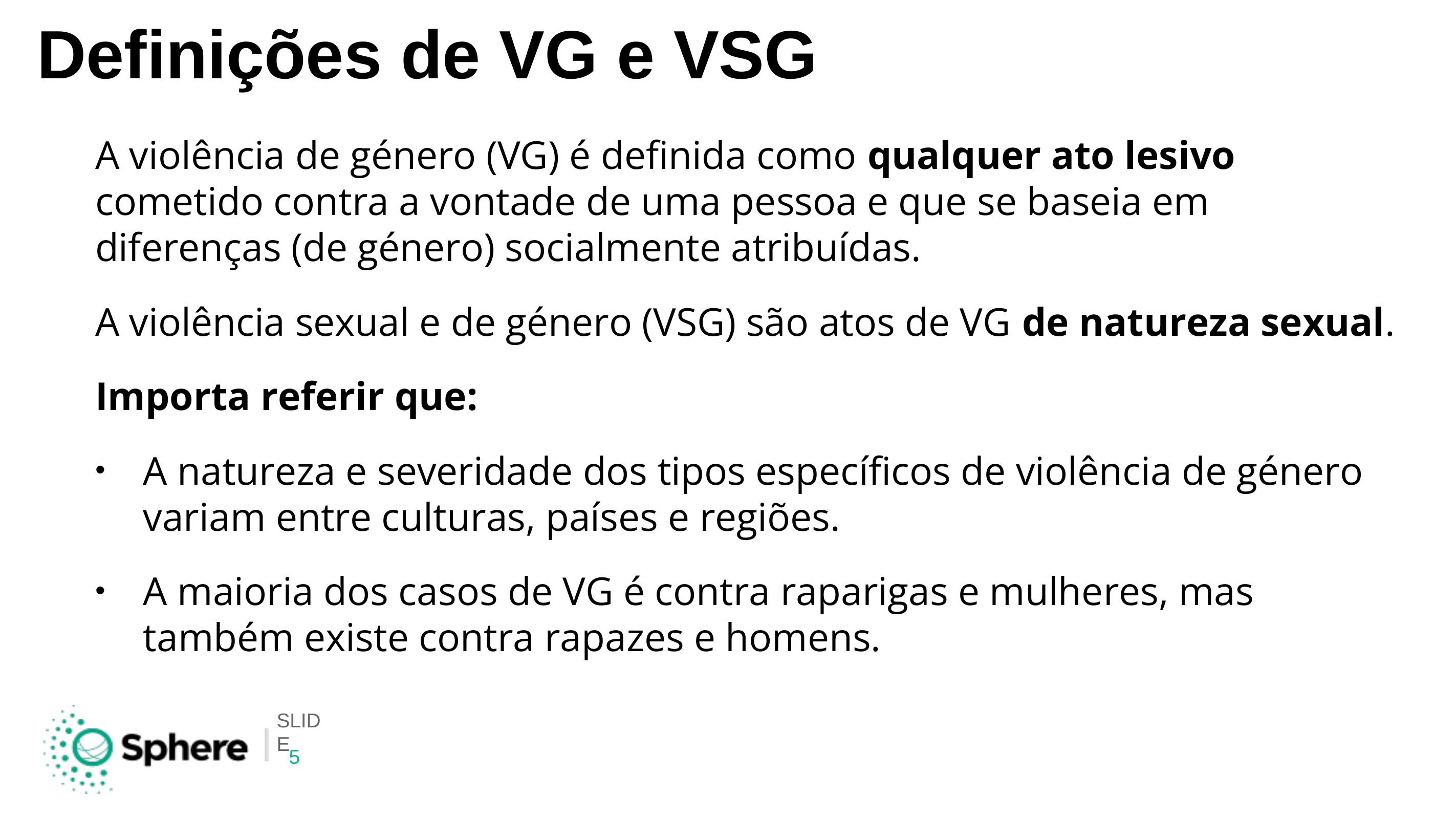

# Definições de VG e VSG
A violência de género (VG) é definida como qualquer ato lesivo cometido contra a vontade de uma pessoa e que se baseia em diferenças (de género) socialmente atribuídas.
A violência sexual e de género (VSG) são atos de VG de natureza sexual.
Importa referir que:
A natureza e severidade dos tipos específicos de violência de género variam entre culturas, países e regiões.
A maioria dos casos de VG é contra raparigas e mulheres, mas também existe contra rapazes e homens.
5